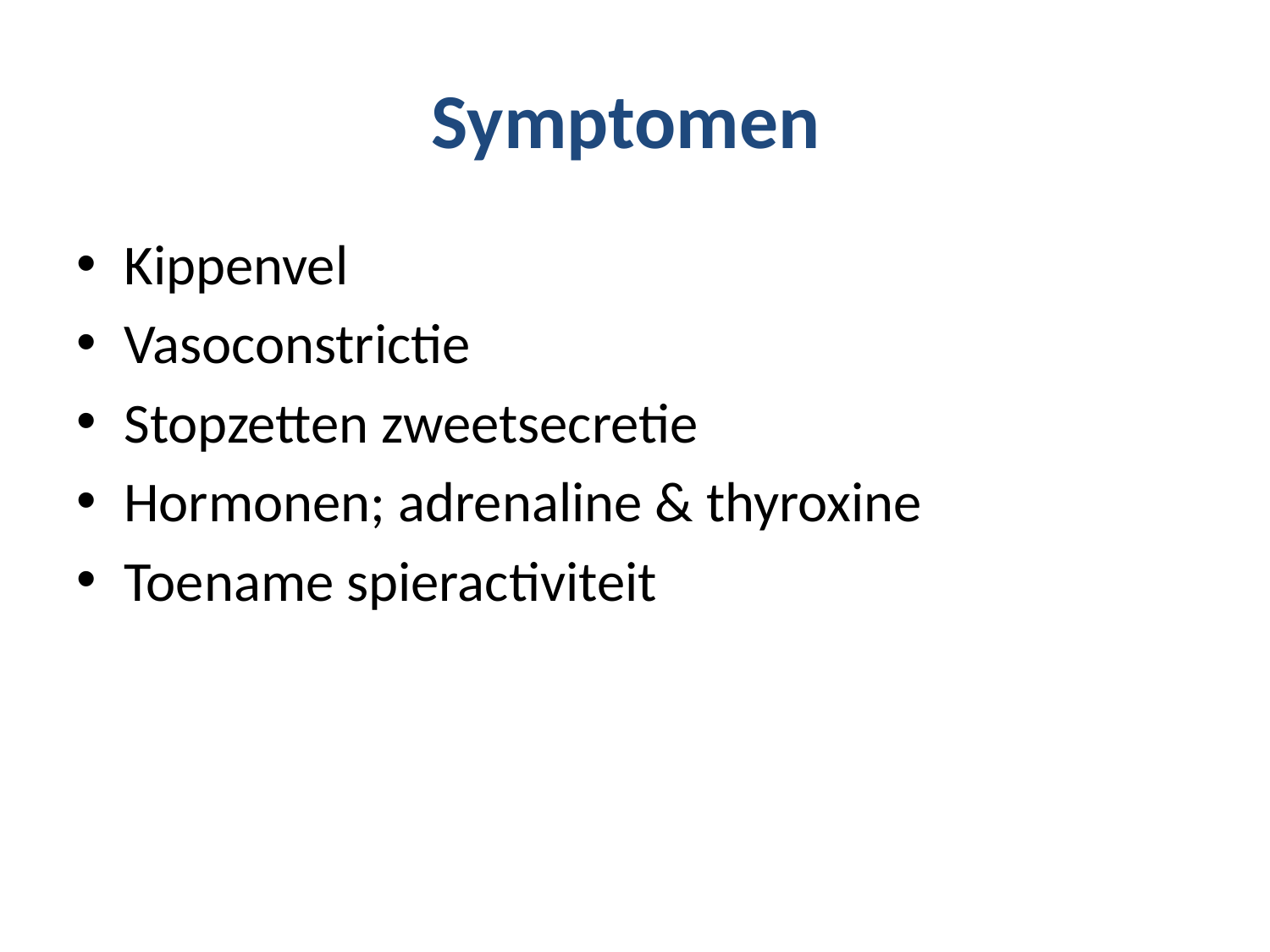

# Symptomen
Kippenvel
Vasoconstrictie
Stopzetten zweetsecretie
Hormonen; adrenaline & thyroxine
Toename spieractiviteit